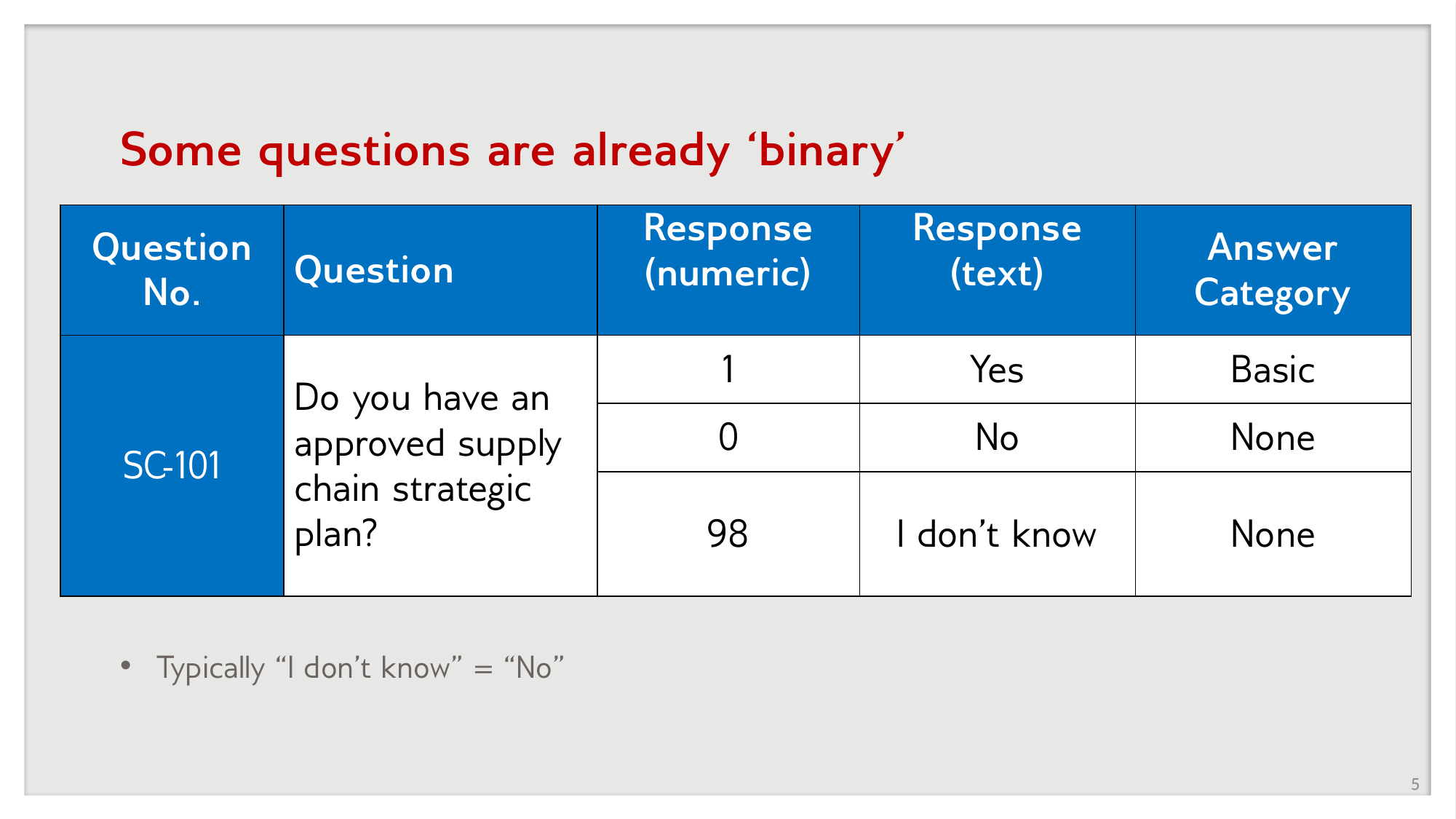

# Some questions are already ‘binary’
| Question No. | Question | Response (numeric) | Response (text) | Answer Category |
| --- | --- | --- | --- | --- |
| SC-101 | Do you have an approved supply chain strategic plan? | 1 | Yes | Basic |
|  |  | 0 | No | None |
|  |  | 98 | I don’t know | None |

Typically “I don’t know” = “No”
5